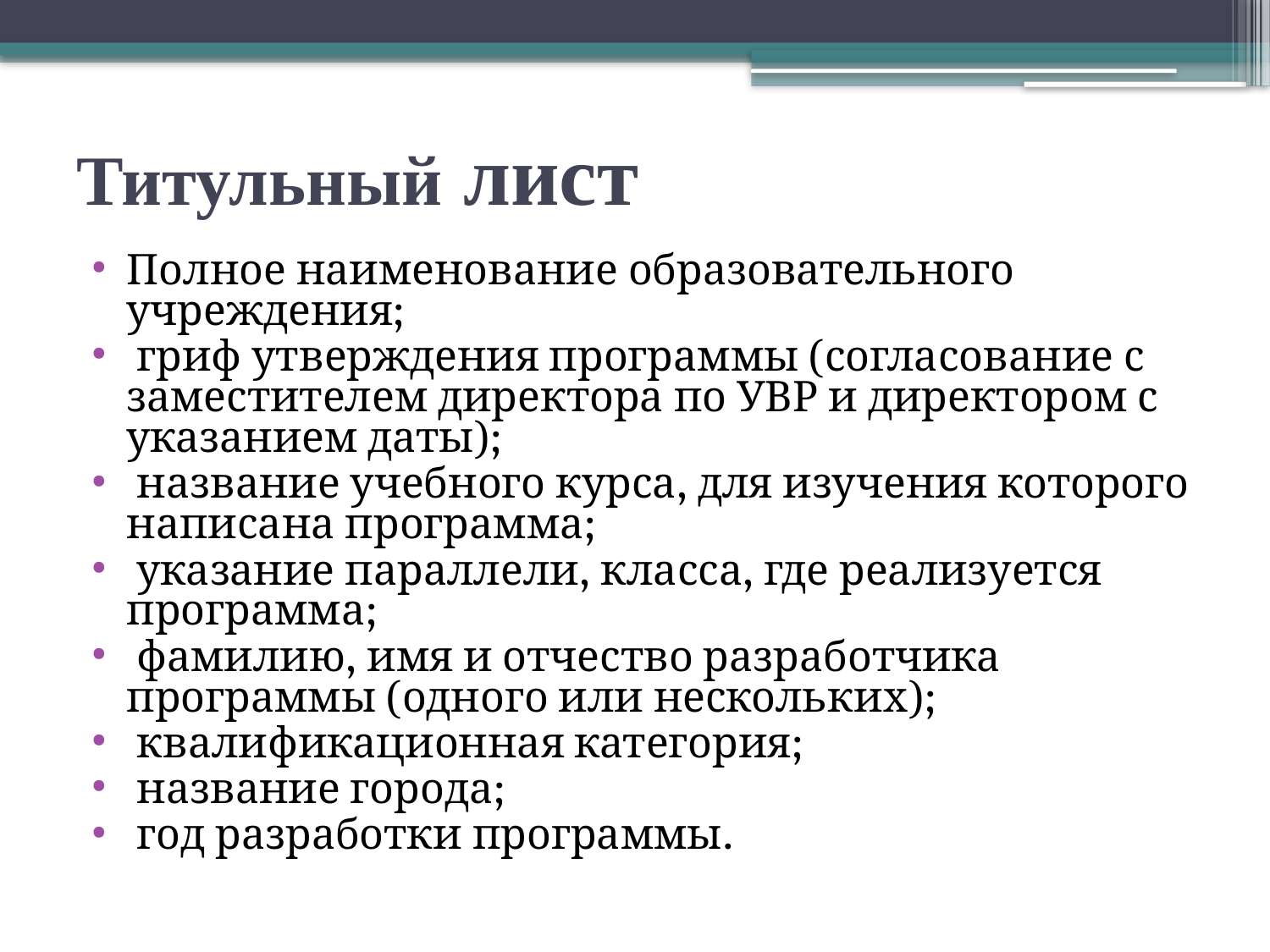

# Титульный лист
Полное наименование образовательного учреждения;
 гриф утверждения программы (согласование с заместителем директора по УВР и директором с указанием даты);
 название учебного курса, для изучения которого написана программа;
 указание параллели, класса, где реализуется  программа;
 фамилию, имя и отчество разработчика программы (одного или нескольких);
 квалификационная категория;
 название города;
 год разработки программы.